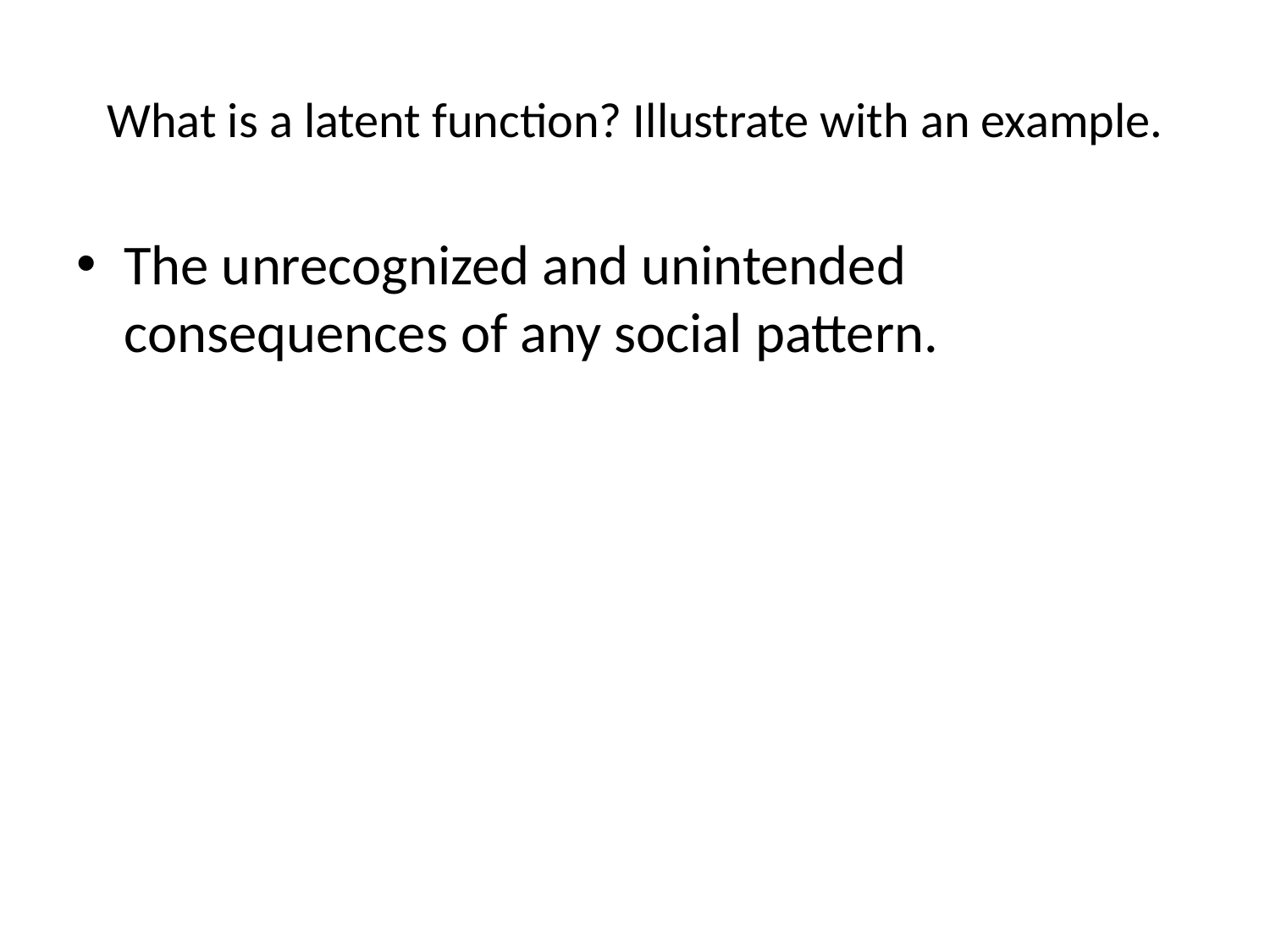

# What is a latent function? Illustrate with an example.
The unrecognized and unintended consequences of any social pattern.